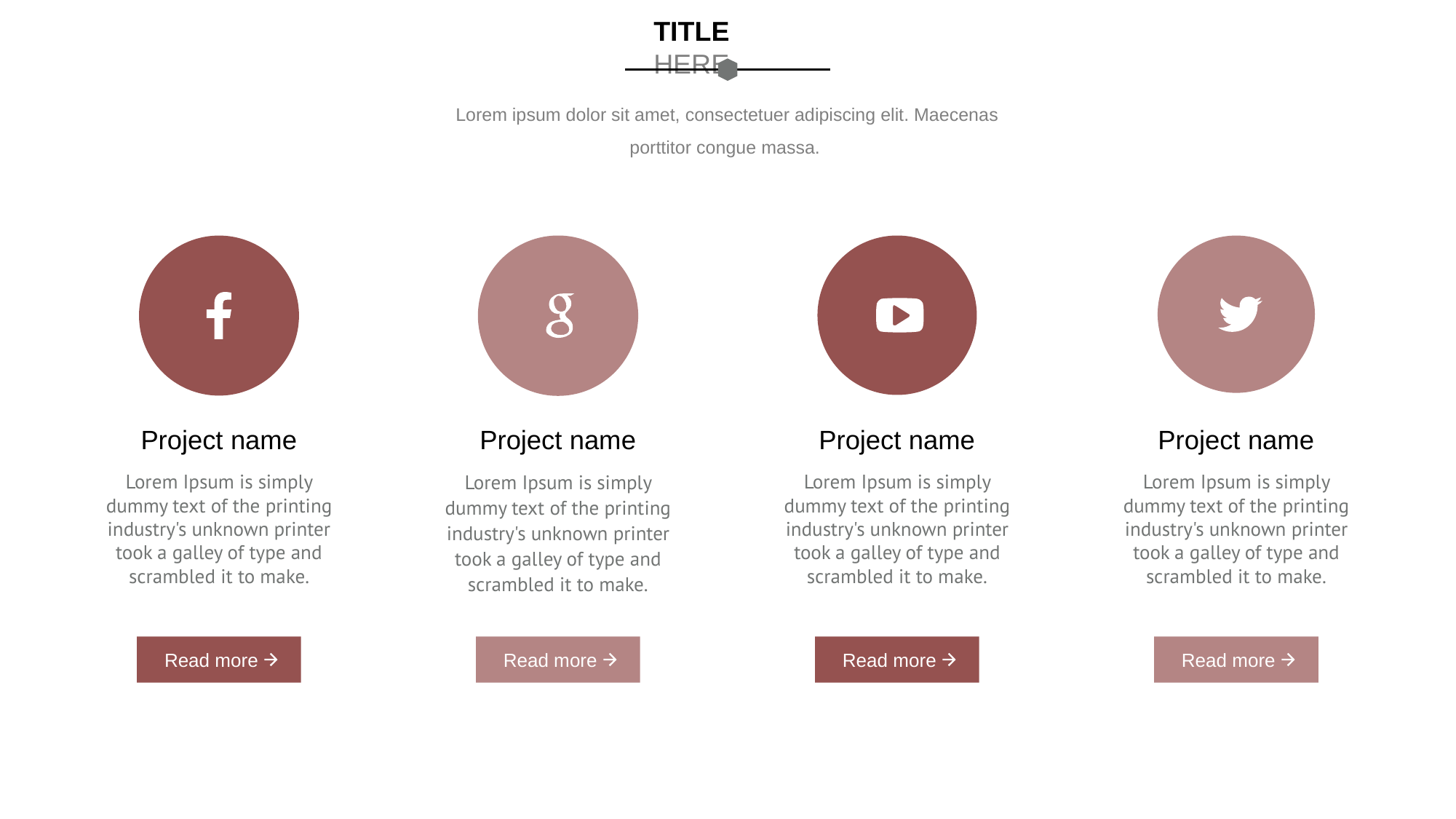

TITLE HERE

Lorem ipsum dolor sit amet, consectetuer adipiscing elit. Maecenas porttitor congue massa.

Project name
Project name
Project name
Project name
Lorem Ipsum is simply dummy text of the printing industry's unknown printer took a galley of type and scrambled it to make.
Lorem Ipsum is simply dummy text of the printing industry's unknown printer took a galley of type and scrambled it to make.
Lorem Ipsum is simply dummy text of the printing industry's unknown printer took a galley of type and scrambled it to make.
Lorem Ipsum is simply dummy text of the printing industry's unknown printer took a galley of type and scrambled it to make.

Read more

Read more

Read more

Read more